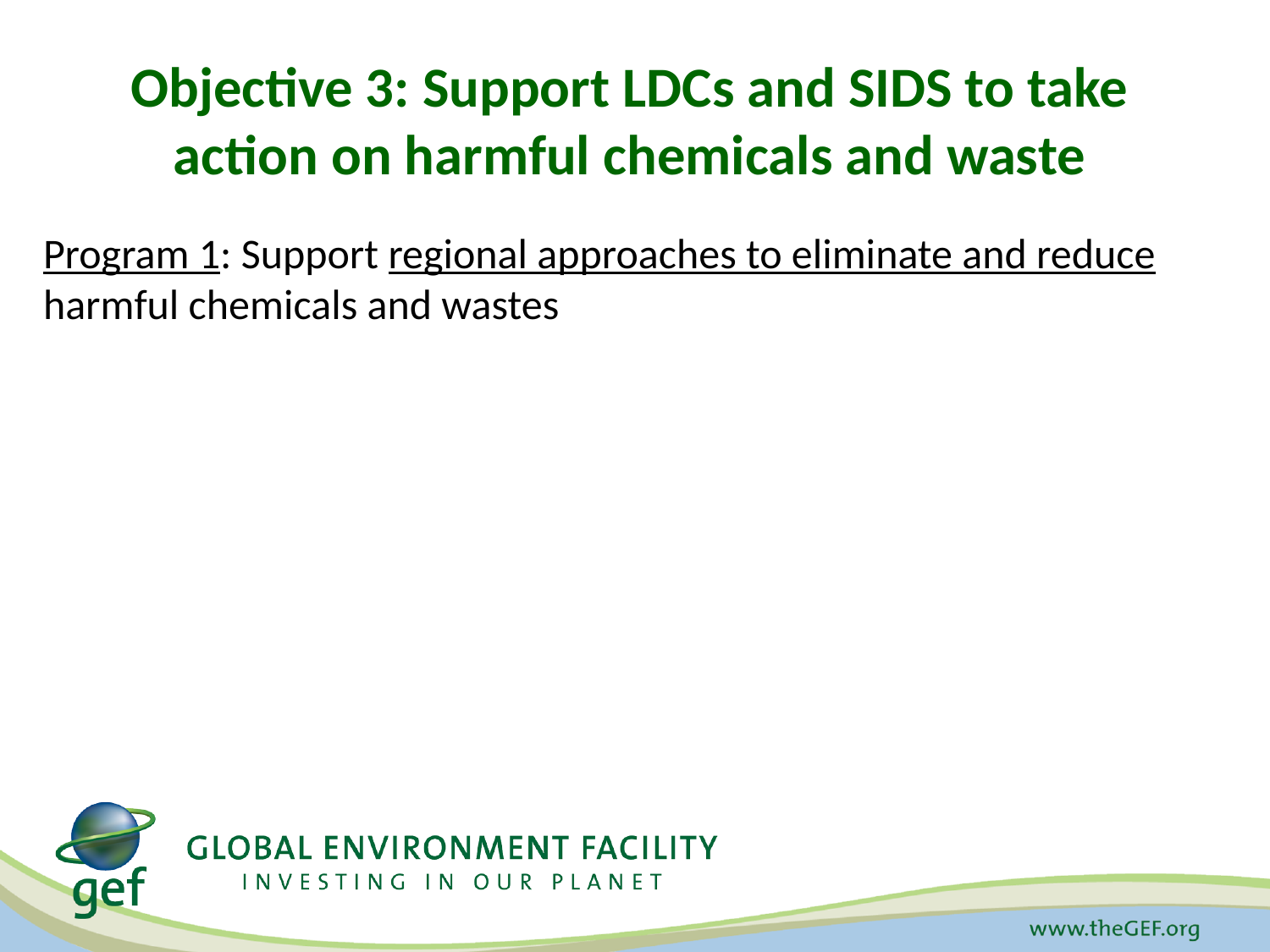

# Objective 3: Support LDCs and SIDS to take action on harmful chemicals and waste

Program 1: Support regional approaches to eliminate and reduce harmful chemicals and wastes